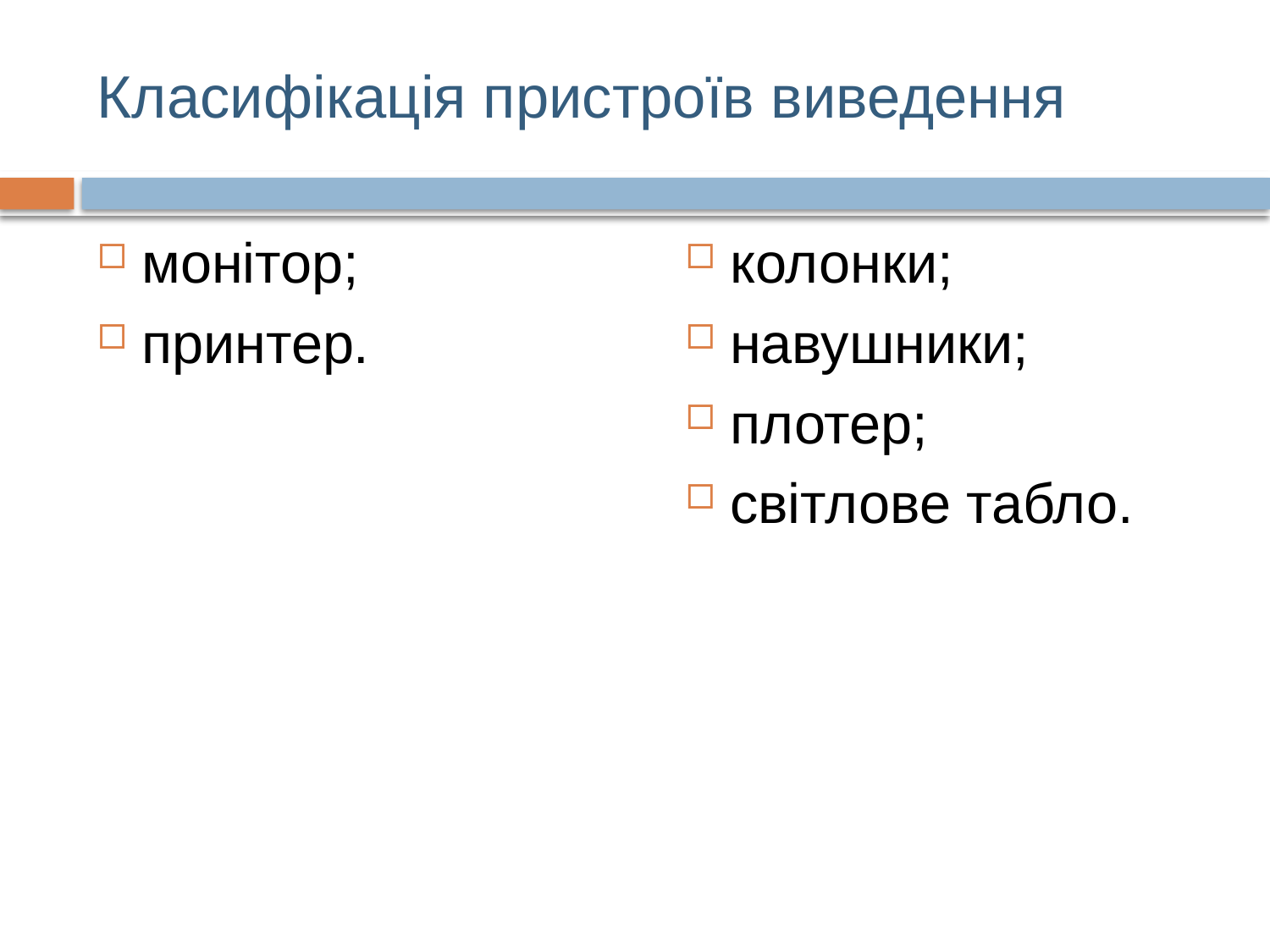

# Класифікація пристроїв виведення
монітор;
принтер.
колонки;
навушники;
плотер;
світлове табло.